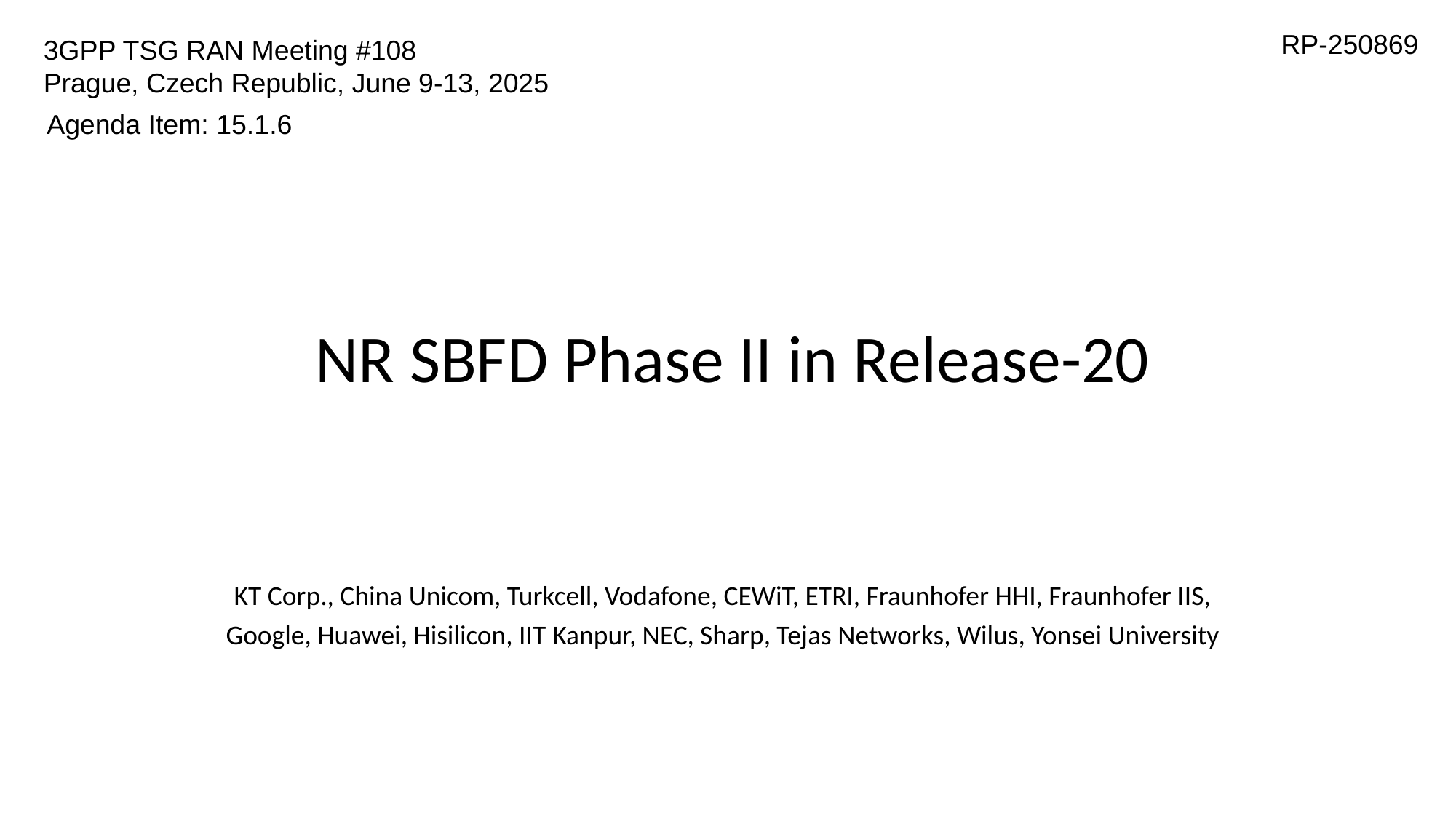

RP-250869
3GPP TSG RAN Meeting #108
Prague, Czech Republic, June 9-13, 2025
Agenda Item: 15.1.6
# NR SBFD Phase II in Release-20
KT Corp., China Unicom, Turkcell, Vodafone, CEWiT, ETRI, Fraunhofer HHI, Fraunhofer IIS, Google, Huawei, Hisilicon, IIT Kanpur, NEC, Sharp, Tejas Networks, Wilus, Yonsei University